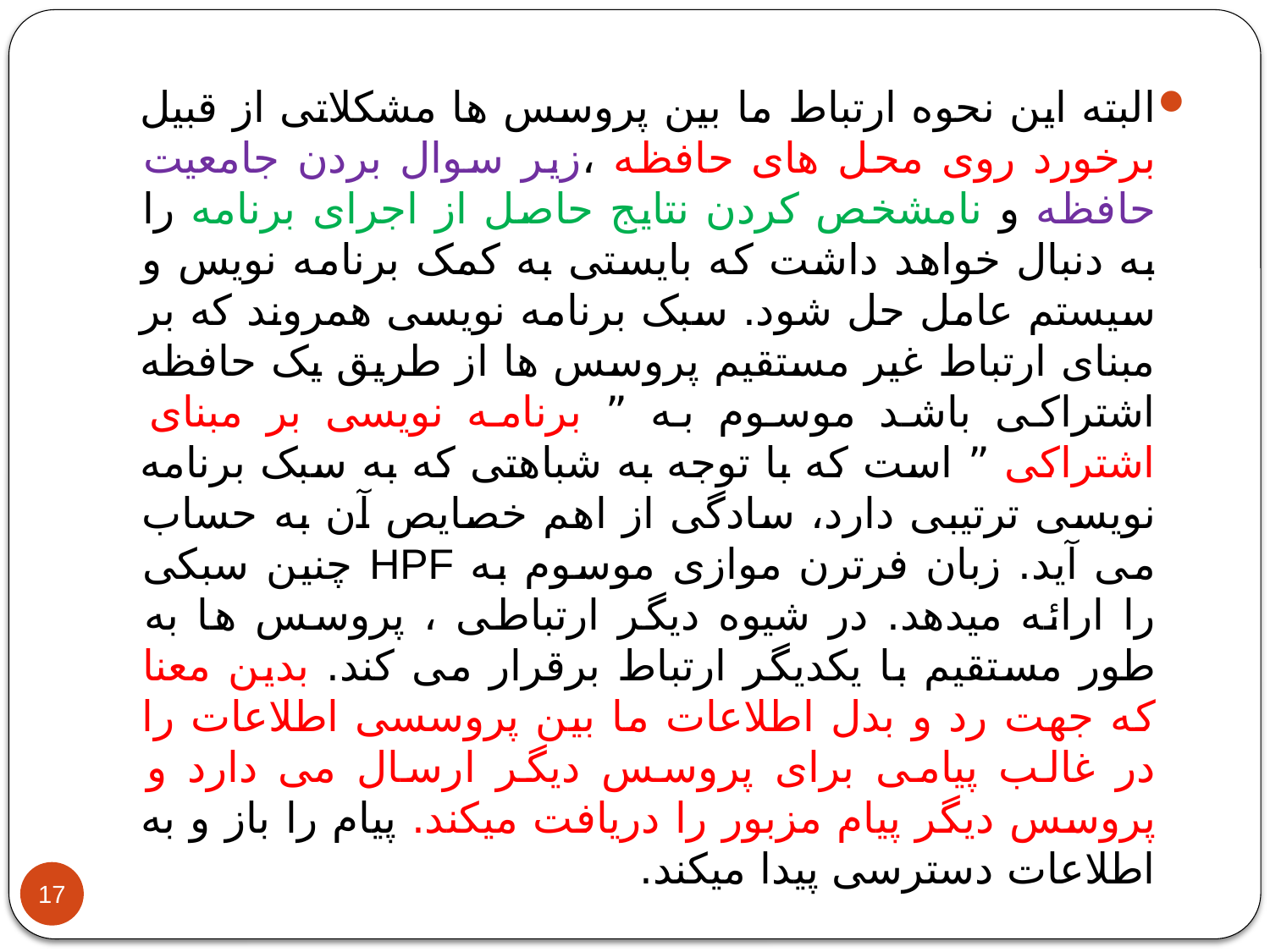

البته این نحوه ارتباط ما بین پروسس ها مشکلاتی از قبیل برخورد روی محل های حافظه ،زیر سوال بردن جامعیت حافظه و نامشخص کردن نتایج حاصل از اجرای برنامه را به دنبال خواهد داشت که بایستی به کمک برنامه نویس و سیستم عامل حل شود. سبک برنامه نویسی همروند که بر مبنای ارتباط غیر مستقیم پروسس ها از طریق یک حافظه اشتراکی باشد موسوم به ” برنامه نویسی بر مبنای اشتراکی ” است که با توجه به شباهتی که به سبک برنامه نویسی ترتیبی دارد، سادگی از اهم خصایص آن به حساب می آید. زبان فرترن موازی موسوم به HPF چنین سبکی را ارائه میدهد. در شیوه دیگر ارتباطی ، پروسس ها به طور مستقیم با یکدیگر ارتباط برقرار می کند. بدین معنا که جهت رد و بدل اطلاعات ما بین پروسسی اطلاعات را در غالب پیامی برای پروسس دیگر ارسال می دارد و پروسس دیگر پیام مزبور را دریافت میکند. پیام را باز و به اطلاعات دسترسی پیدا میکند.

17